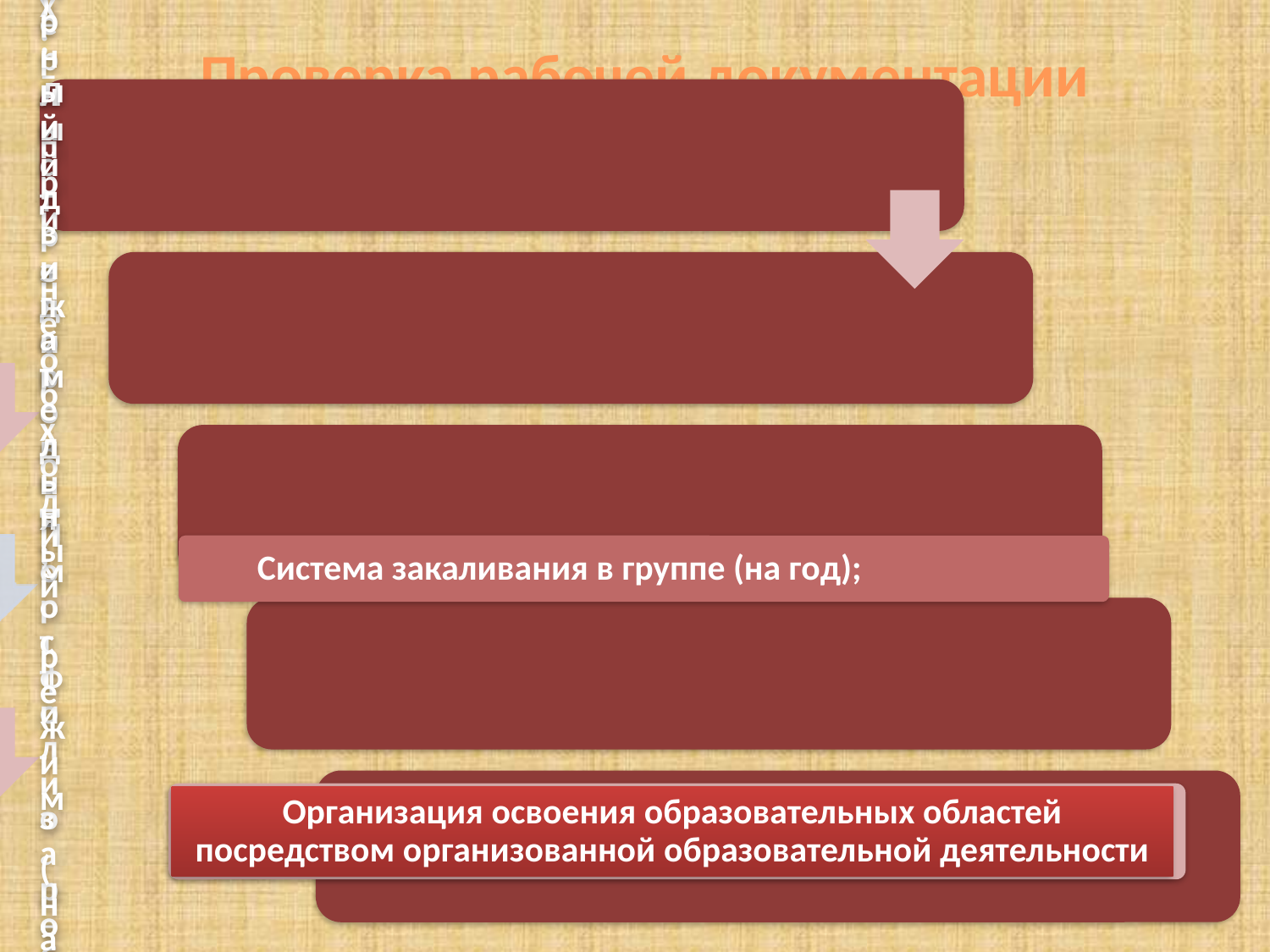

# Проверка рабочей документации воспитателя

Система закаливания в группе (на год);

Организация освоения образовательных областей посредством организованной образовательной деятельности